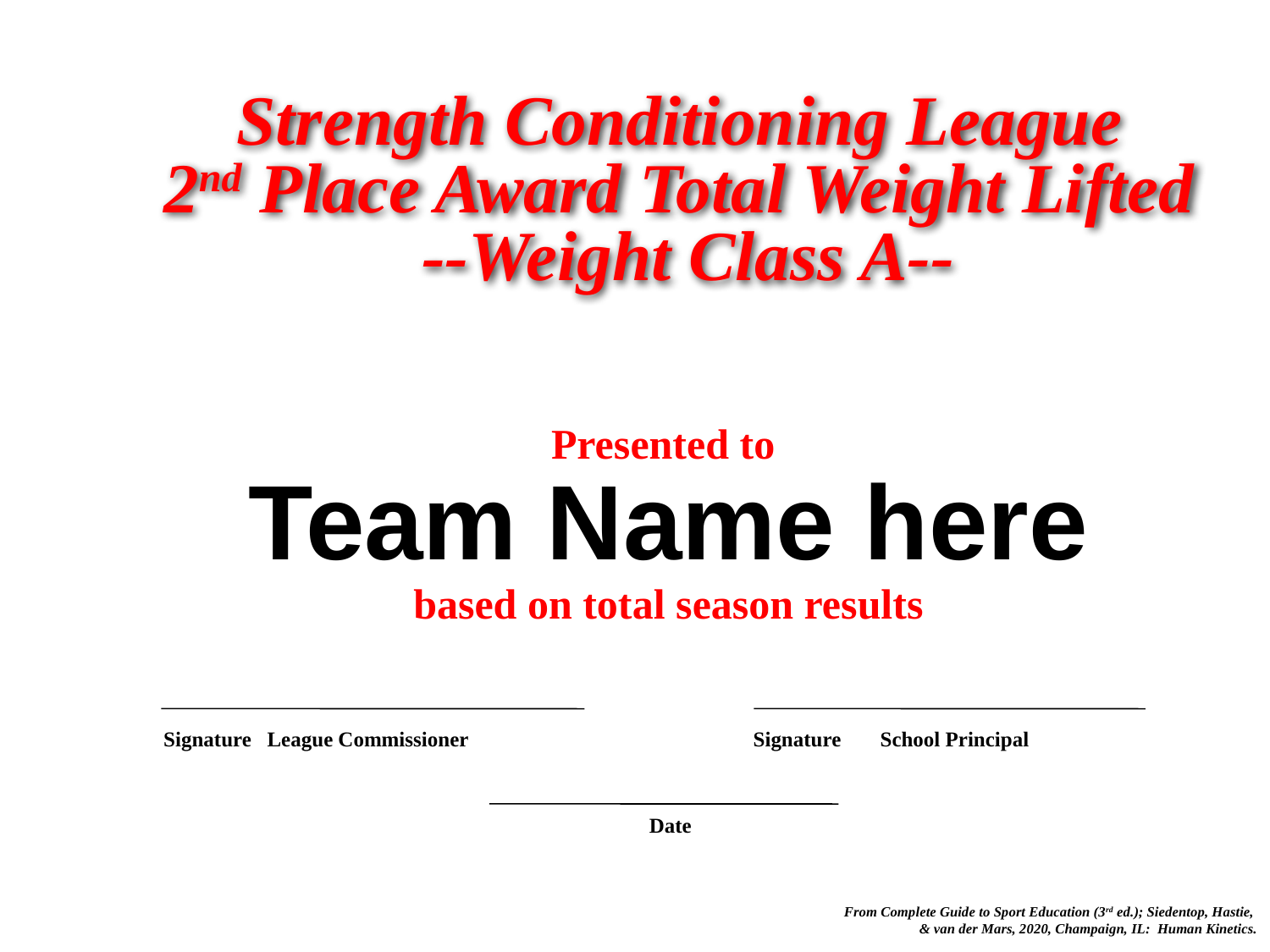

Strength Conditioning League
2nd Place Award Total Weight Lifted
--Weight Class A--
Presented to
Team Name here
based on total season results

Signature   League Commissioner
Signature	School Principal

Date